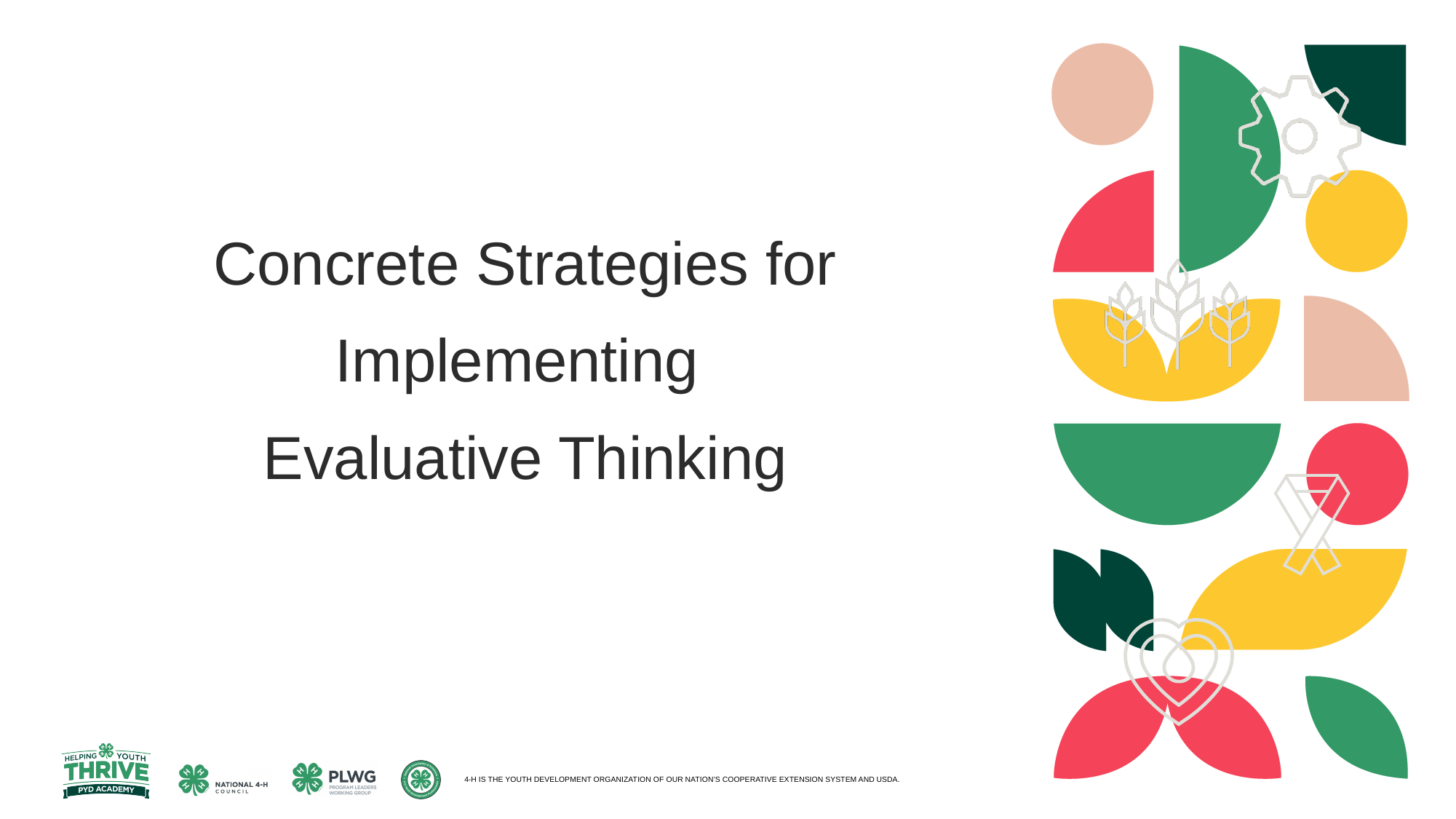

# Concrete Strategies for Implementing Evaluative Thinking